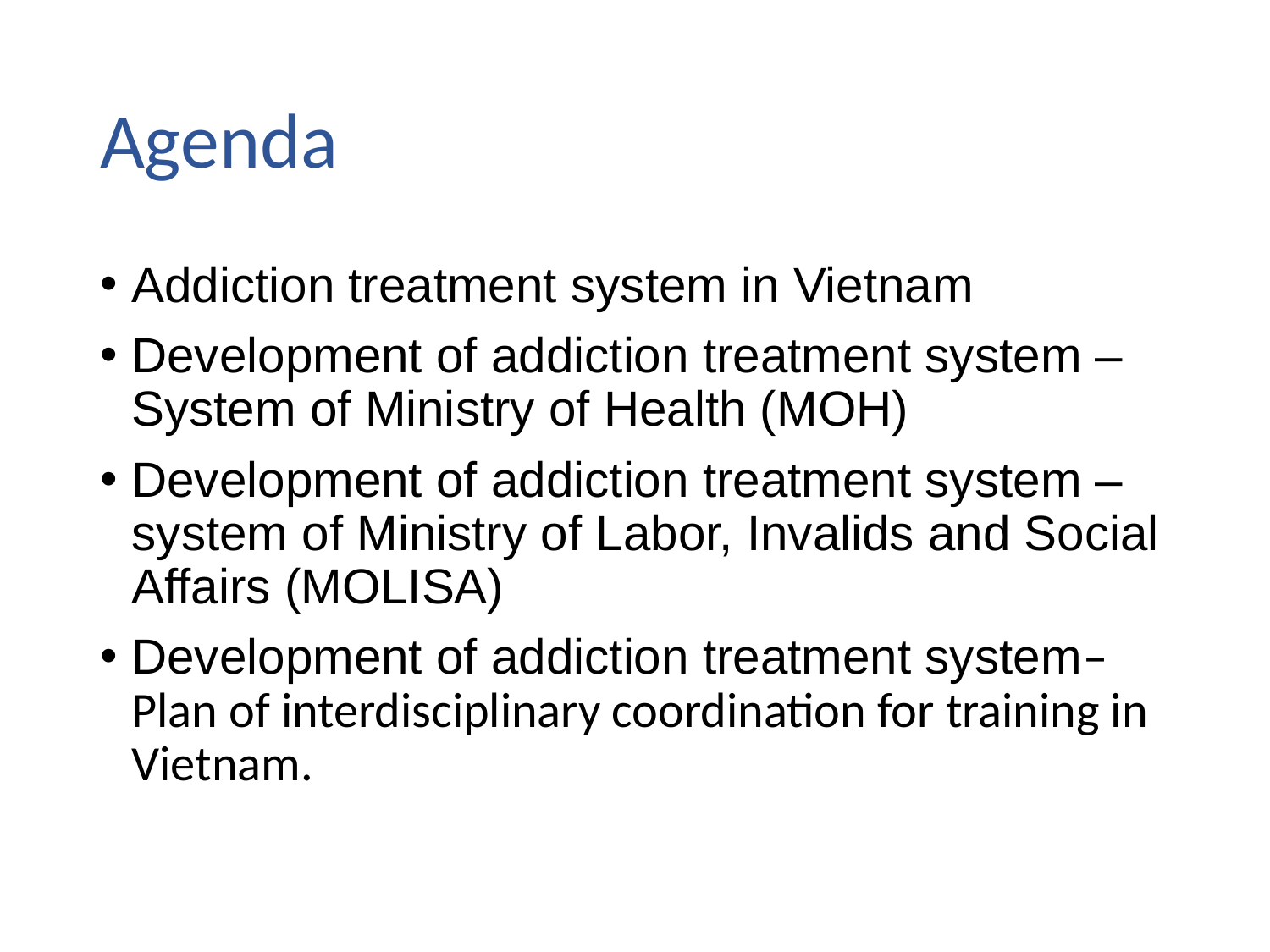

# Agenda
Addiction treatment system in Vietnam
Development of addiction treatment system – System of Ministry of Health (MOH)
Development of addiction treatment system – system of Ministry of Labor, Invalids and Social Affairs (MOLISA)
Development of addiction treatment system–Plan of interdisciplinary coordination for training in Vietnam.